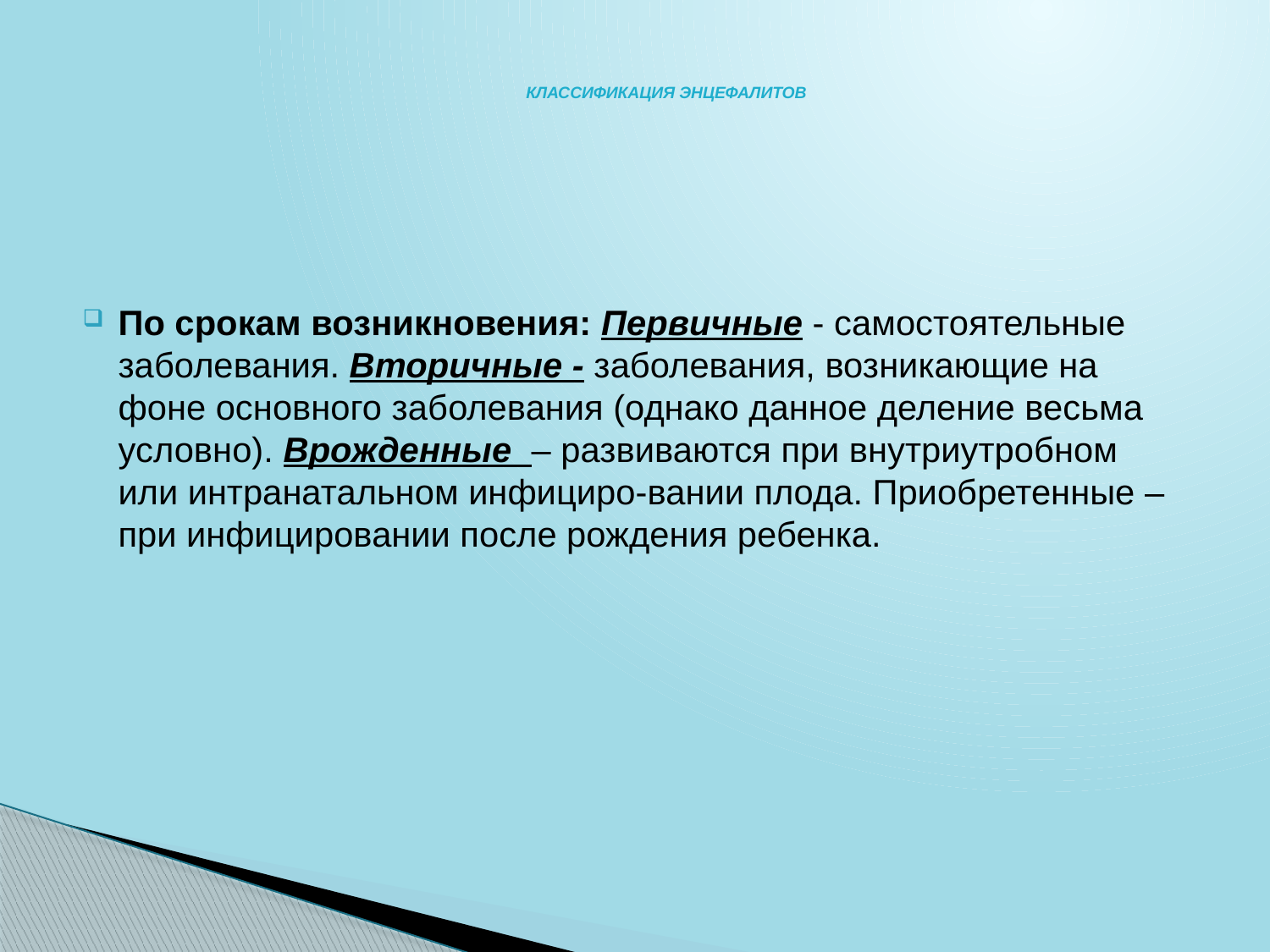

# КЛАССИФИКАЦИЯ ЭНЦЕФАЛИТОВ

По срокам возникновения: Первичные - самостоятельные заболевания. Вторичные - заболевания, возникающие на фоне основного заболевания (однако данное деление весьма условно). Врожденные  – развиваются при внутриутробном или интранатальном инфициро-вании плода. Приобретенные – при инфицировании после рождения ребенка.